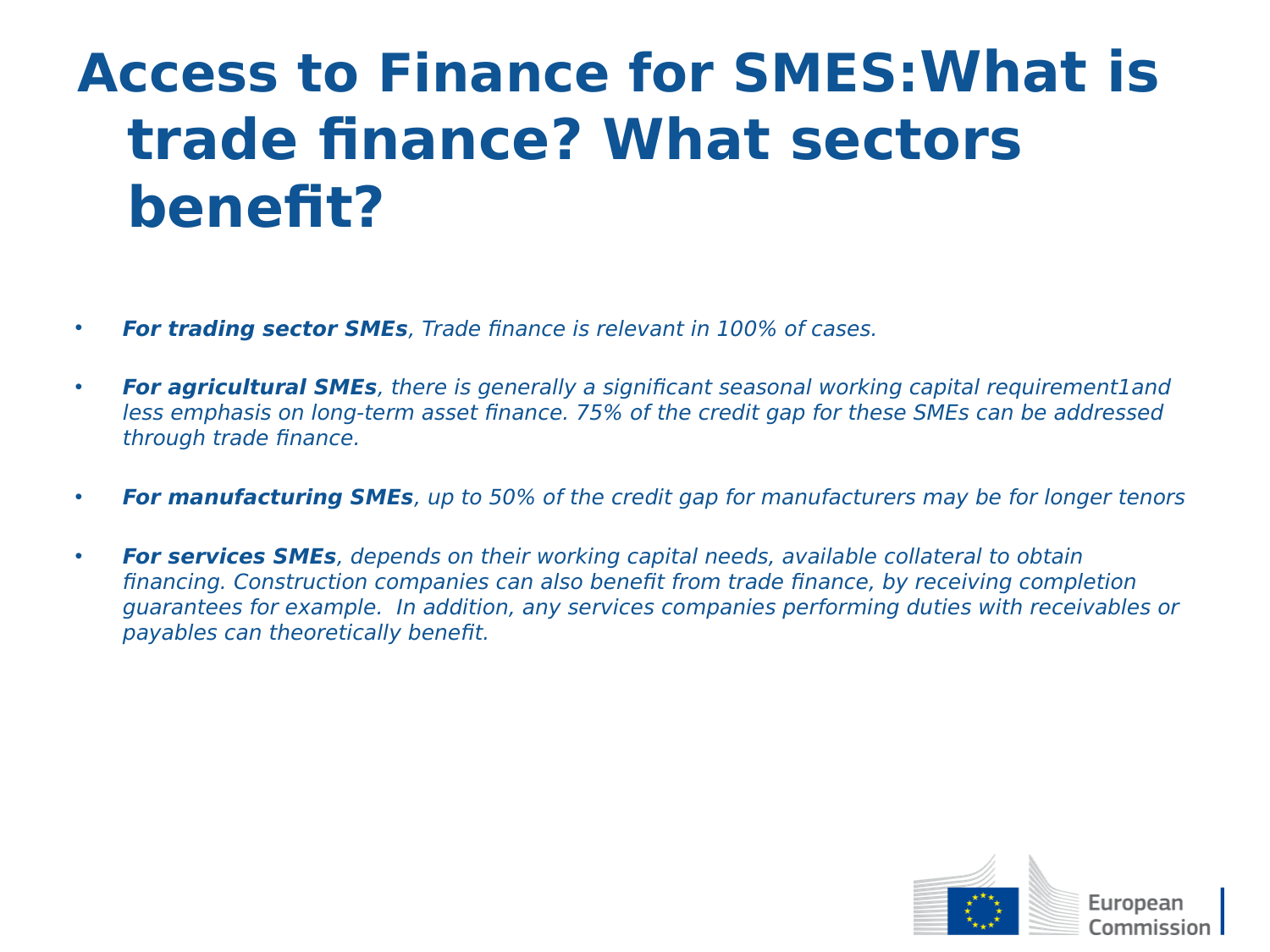

# Access to Finance for SMES:What is trade finance? What sectors benefit?

For trading sector SMEs, Trade finance is relevant in 100% of cases.

For agricultural SMEs, there is generally a significant seasonal working capital requirement1and less emphasis on long-term asset finance. 75% of the credit gap for these SMEs can be addressed through trade finance.

For manufacturing SMEs, up to 50% of the credit gap for manufacturers may be for longer tenors

For services SMEs, depends on their working capital needs, available collateral to obtain financing. Construction companies can also benefit from trade finance, by receiving completion guarantees for example.  In addition, any services companies performing duties with receivables or payables can theoretically benefit.